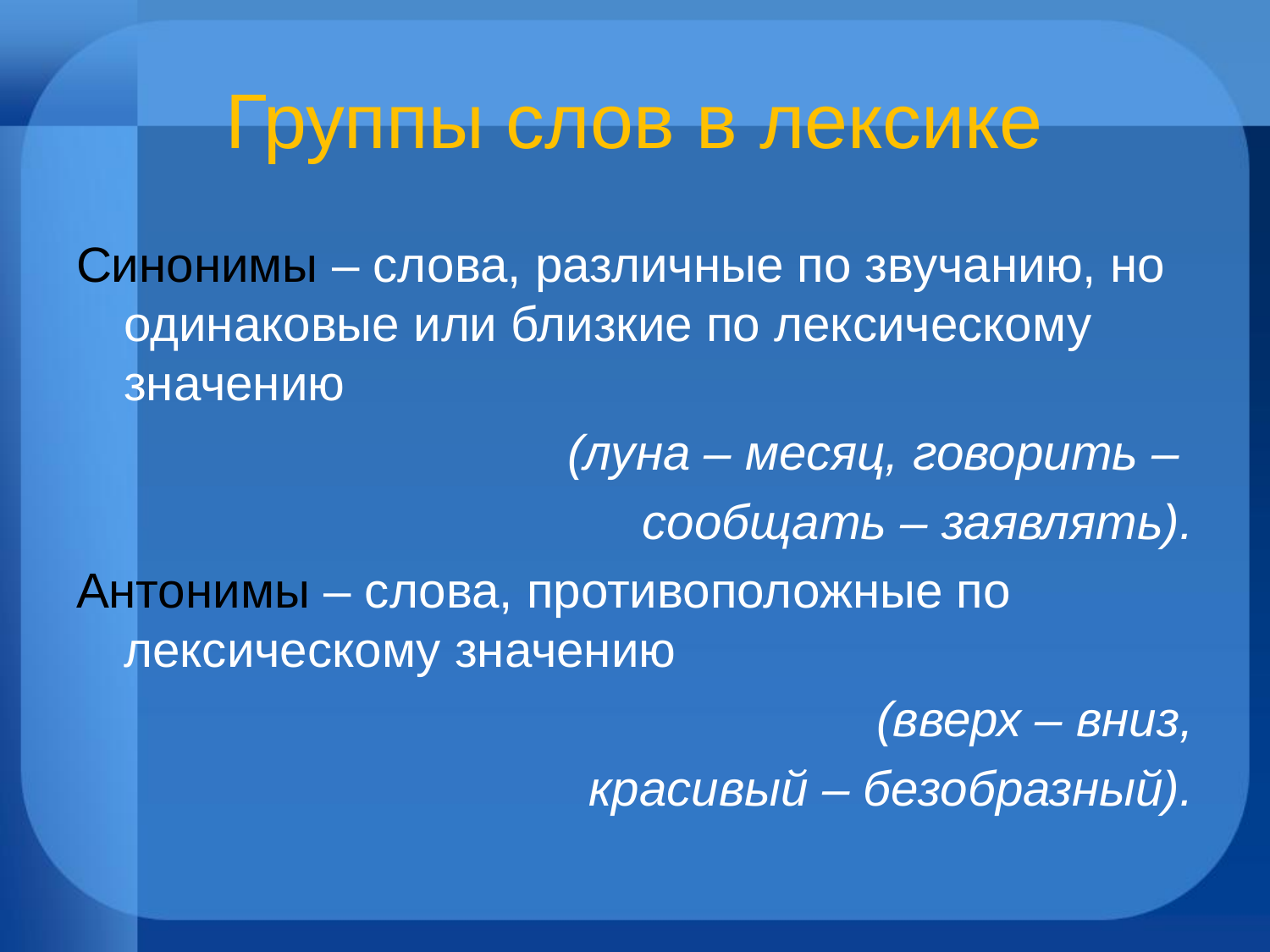

# Группы слов в лексике

Синонимы – слова, различные по звучанию, но одинаковые или близкие по лексическому значению
(луна – месяц, говорить –
сообщать – заявлять).
Антонимы – слова, противоположные по лексическому значению
 (вверх – вниз,
 красивый – безобразный).